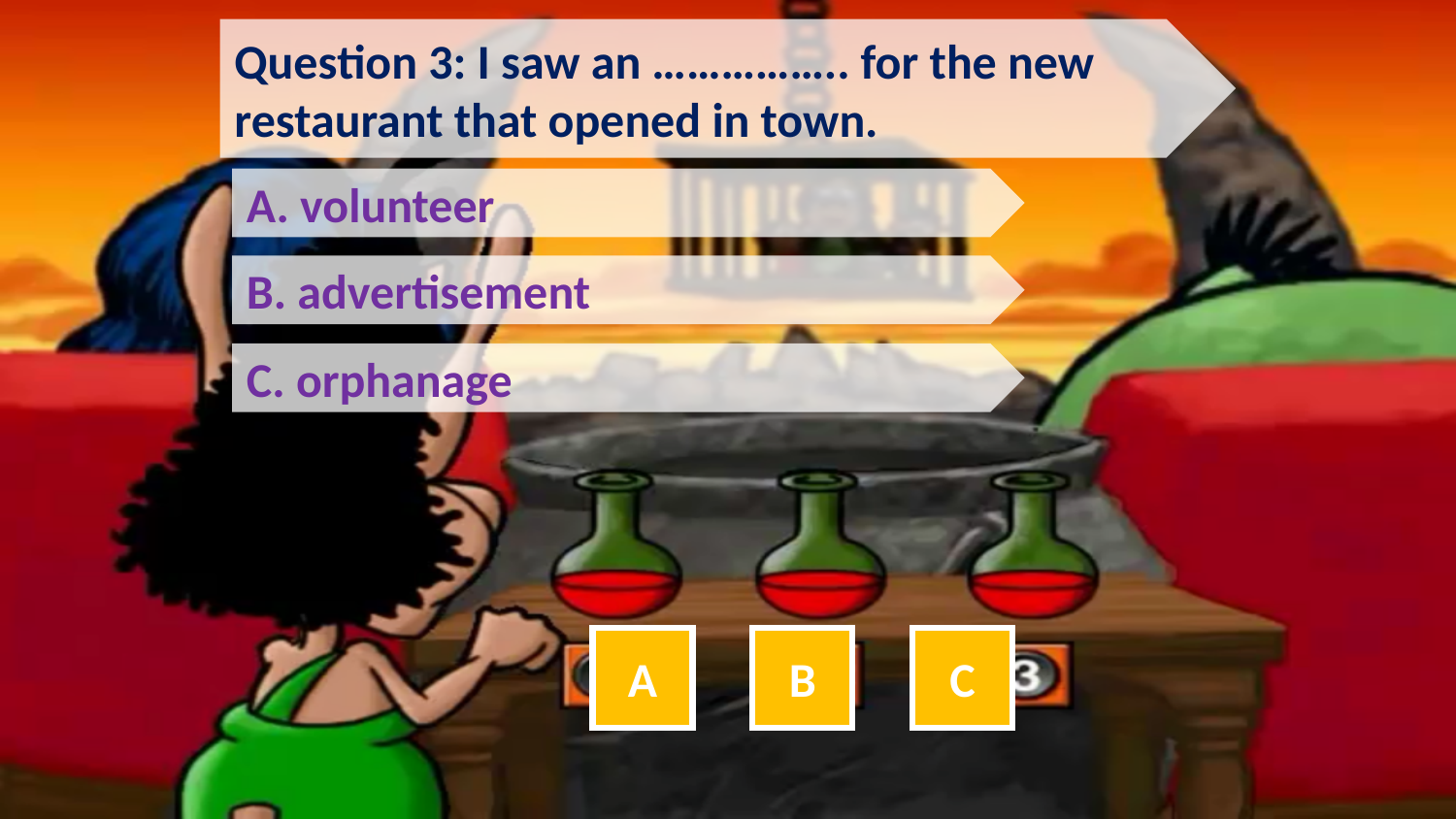

Question 3: I saw an …………….. for the new restaurant that opened in town.
A. volunteer
B. advertisement
C. orphanage
A
B
C